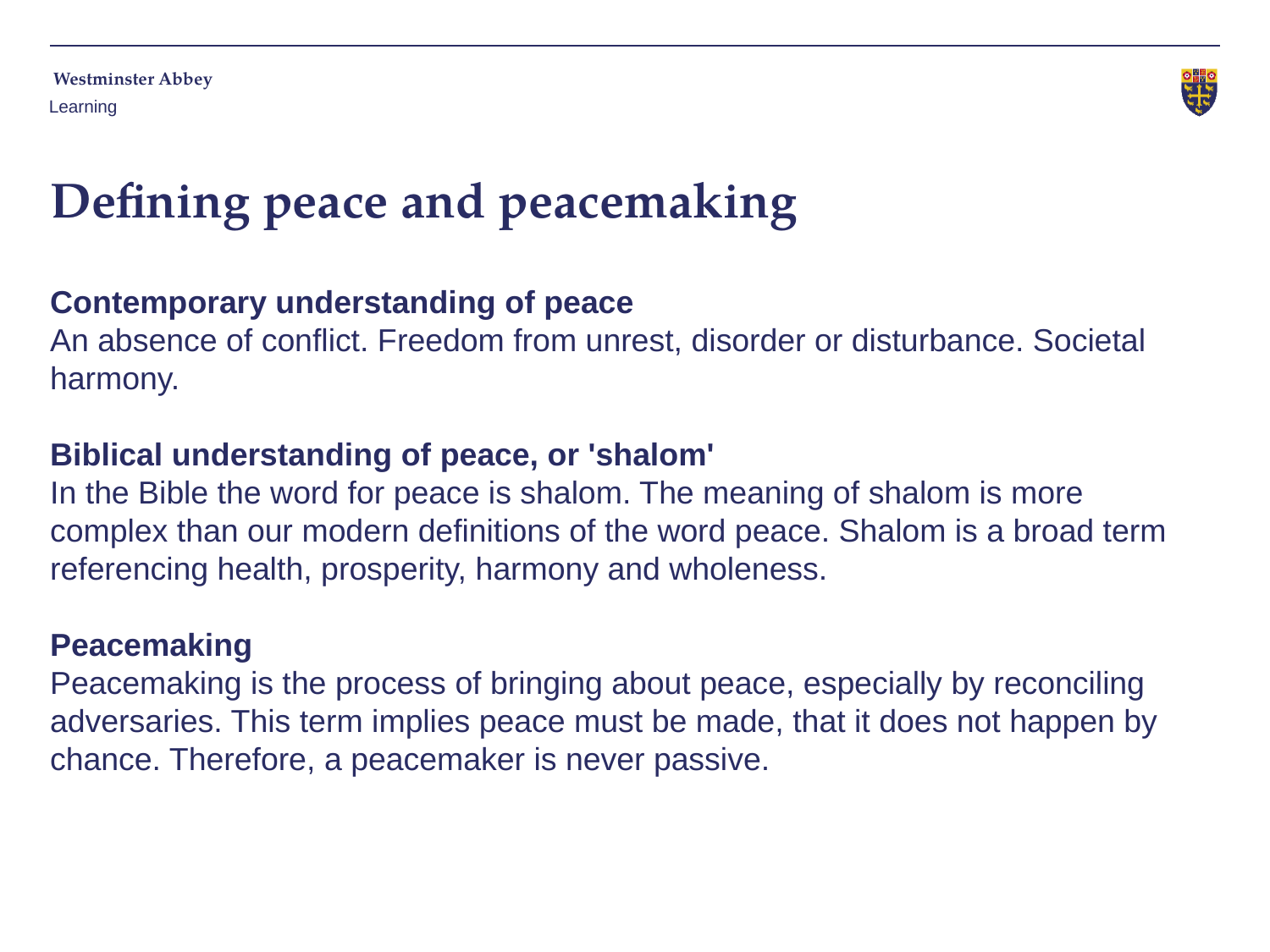

Learning
Defining peace and peacemaking
Contemporary understanding of peace
An absence of conflict. Freedom from unrest, disorder or disturbance. Societal harmony.

Biblical understanding of peace, or 'shalom'
In the Bible the word for peace is shalom. The meaning of shalom is more complex than our modern definitions of the word peace. Shalom is a broad term referencing health, prosperity, harmony and wholeness.

Peacemaking
Peacemaking is the process of bringing about peace, especially by reconciling adversaries. This term implies peace must be made, that it does not happen by chance. Therefore, a peacemaker is never passive.